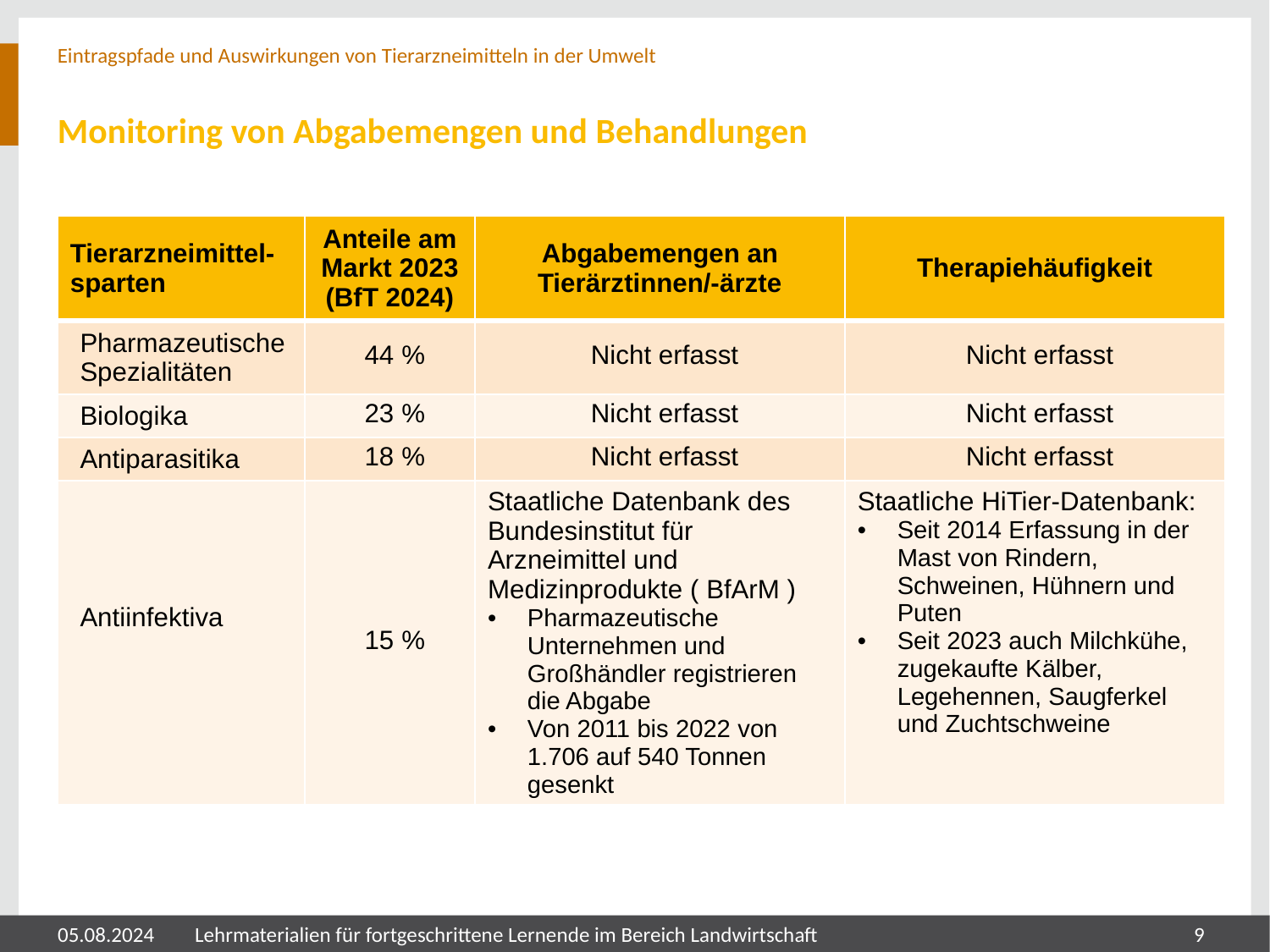

Eintragspfade und Auswirkungen von Tierarzneimitteln in der Umwelt
# Monitoring von Abgabemengen und Behandlungen
| Tierarzneimittel-sparten | Anteile am Markt 2023 (BfT 2024) | Abgabemengen an Tierärztinnen/-ärzte | Therapiehäufigkeit |
| --- | --- | --- | --- |
| Pharmazeutische Spezialitäten | 44 % | Nicht erfasst | Nicht erfasst |
| Biologika | 23 % | Nicht erfasst | Nicht erfasst |
| Antiparasitika | 18 % | Nicht erfasst | Nicht erfasst |
| Antiinfektiva | 15 % | Staatliche Datenbank des Bundesinstitut für Arzneimittel und Medizinprodukte ( BfArM ) Pharmazeutische Unternehmen und Großhändler registrieren die Abgabe Von 2011 bis 2022 von 1.706 auf 540 Tonnen gesenkt | Staatliche HiTier-Datenbank: Seit 2014 Erfassung in der Mast von Rindern, Schweinen, Hühnern und Puten Seit 2023 auch Milchkühe, zugekaufte Kälber, Legehennen, Saugferkel und Zuchtschweine |
05.08.2024
Lehrmaterialien für fortgeschrittene Lernende im Bereich Landwirtschaft
9